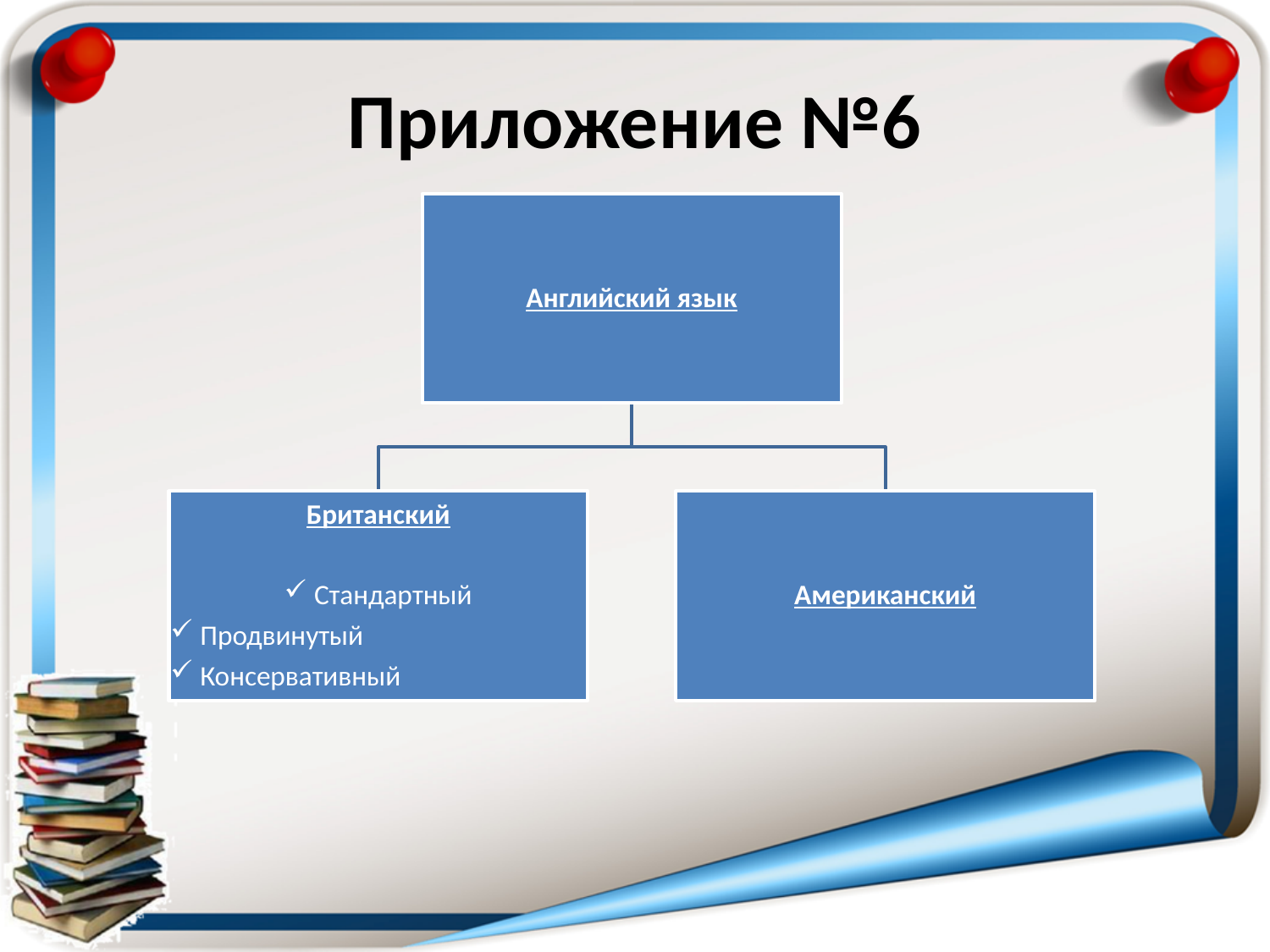

# Приложение №6
Английский язык
Британский

Стандартный
Продвинутый
Консервативный
Американский